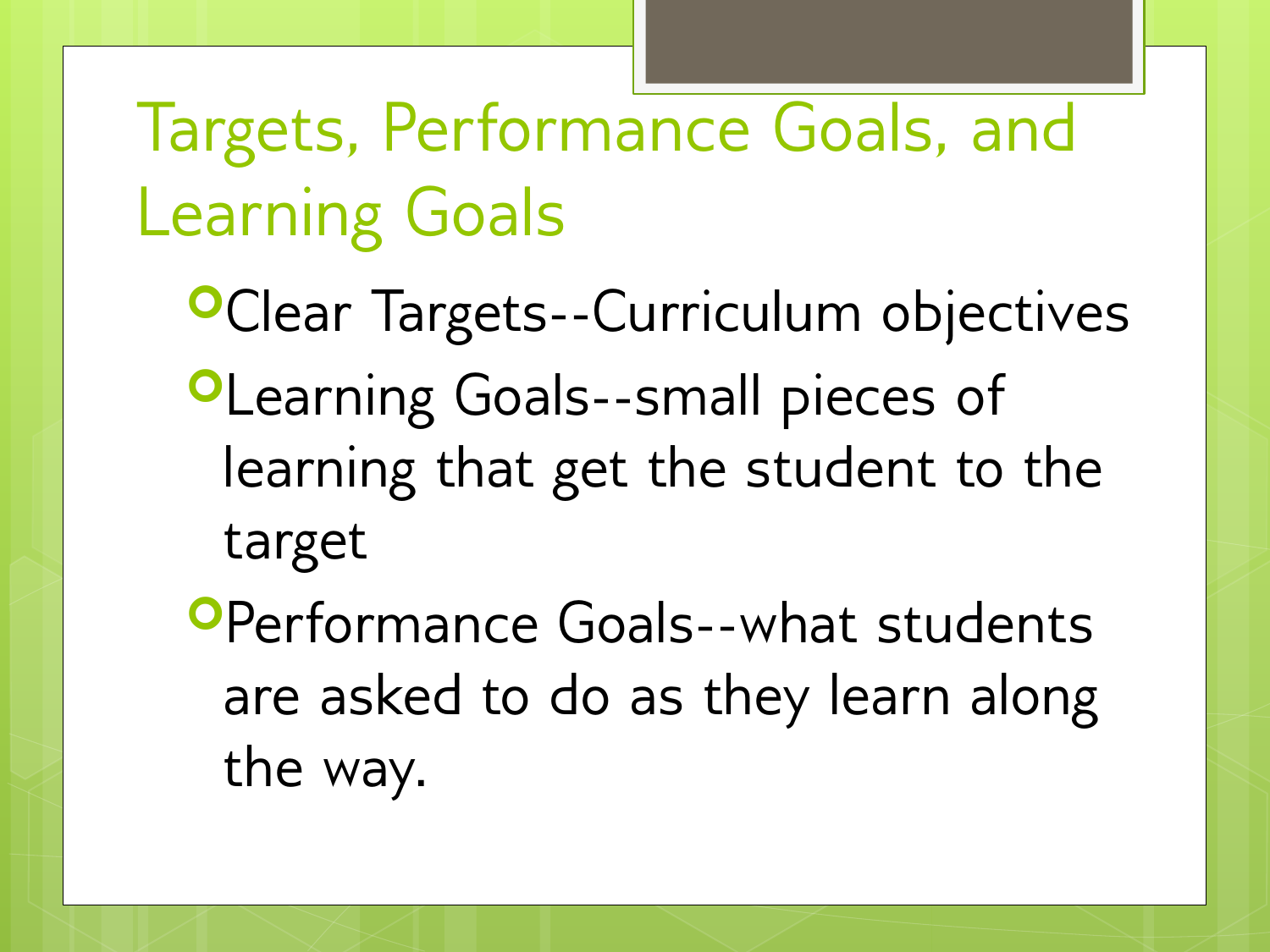

# Targets, Performance Goals, and Learning Goals
Clear Targets--Curriculum objectives
Learning Goals--small pieces of learning that get the student to the target
Performance Goals--what students are asked to do as they learn along the way.